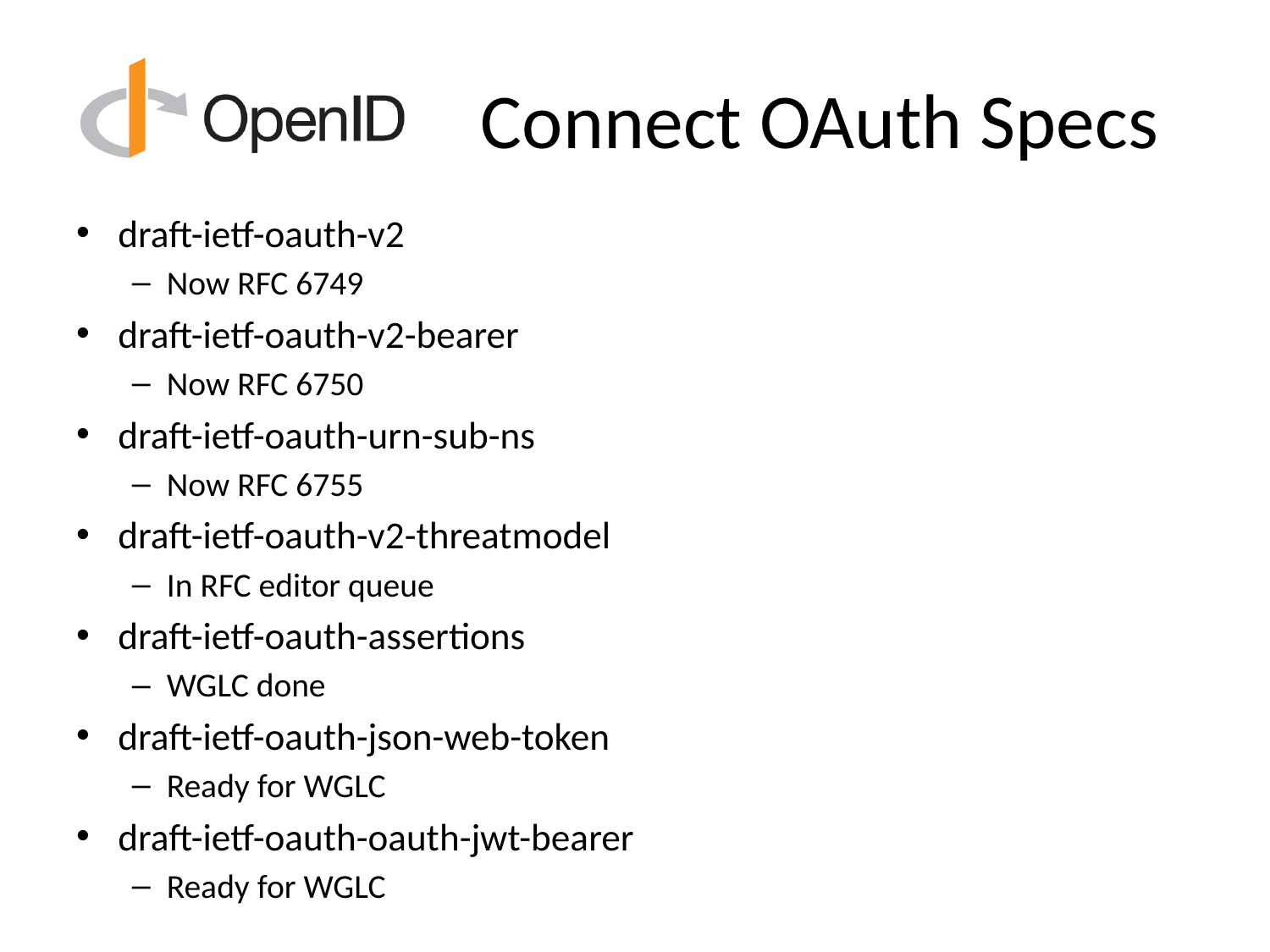

# Connect OAuth Specs
draft-ietf-oauth-v2
Now RFC 6749
draft-ietf-oauth-v2-bearer
Now RFC 6750
draft-ietf-oauth-urn-sub-ns
Now RFC 6755
draft-ietf-oauth-v2-threatmodel
In RFC editor queue
draft-ietf-oauth-assertions
WGLC done
draft-ietf-oauth-json-web-token
Ready for WGLC
draft-ietf-oauth-oauth-jwt-bearer
Ready for WGLC